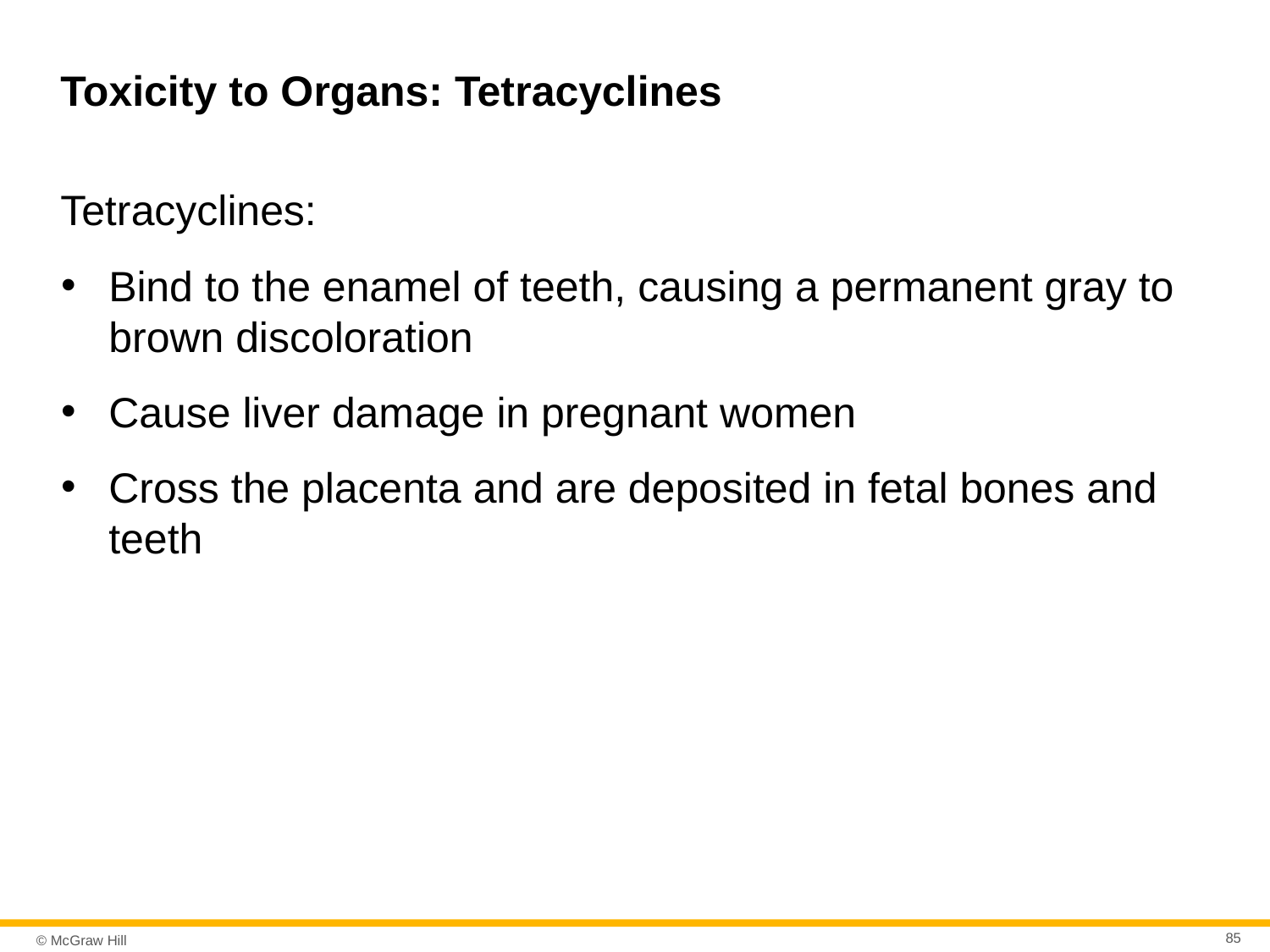

# Toxicity to Organs: Tetracyclines
Tetracyclines:
Bind to the enamel of teeth, causing a permanent gray to brown discoloration
Cause liver damage in pregnant women
Cross the placenta and are deposited in fetal bones and teeth